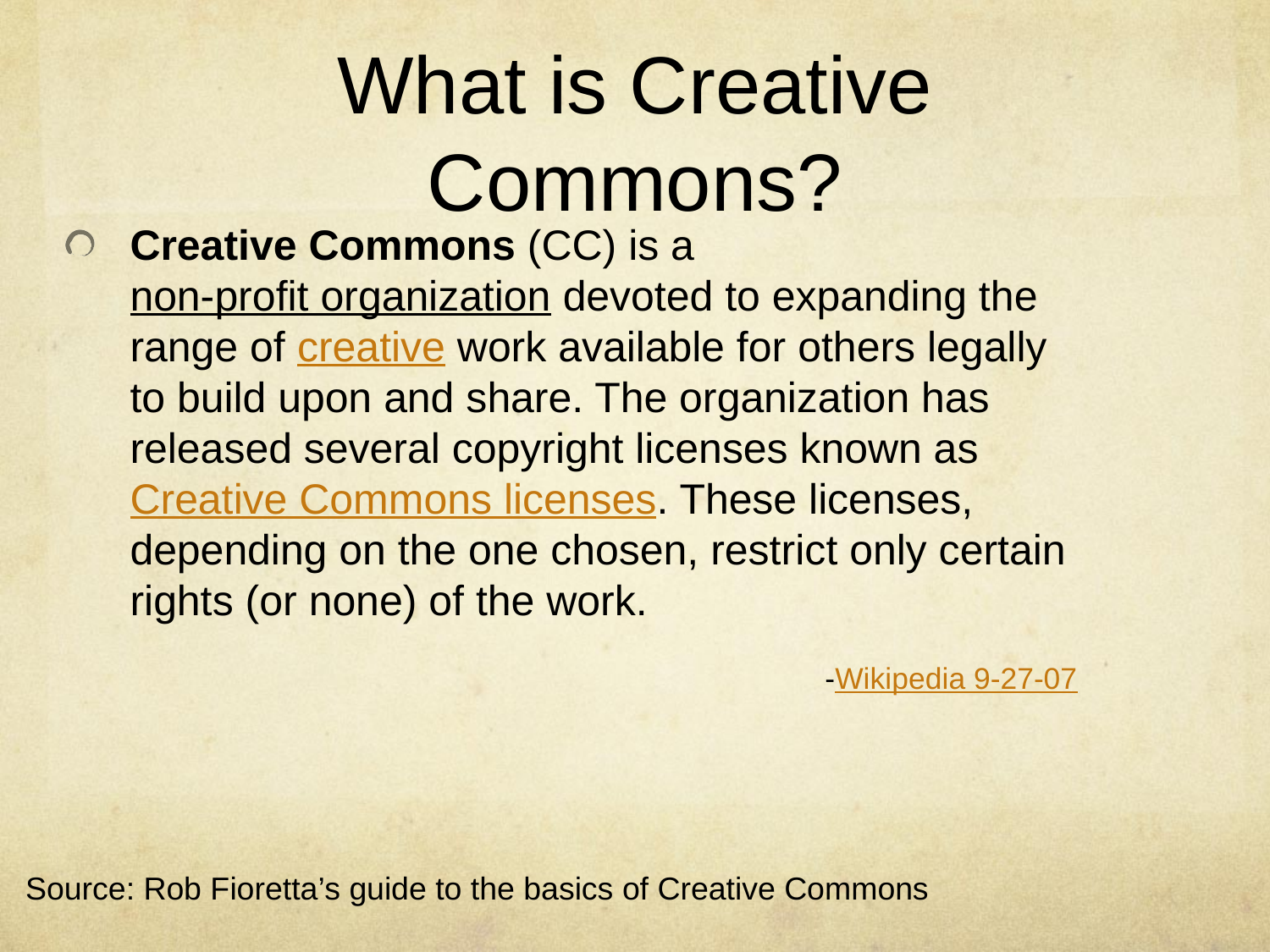

# What is Creative Commons?
Creative Commons (CC) is a non-profit organization devoted to expanding the range of creative work available for others legally to build upon and share. The organization has released several copyright licenses known as Creative Commons licenses. These licenses, depending on the one chosen, restrict only certain rights (or none) of the work.
-Wikipedia 9-27-07
Source: Rob Fioretta’s guide to the basics of Creative Commons